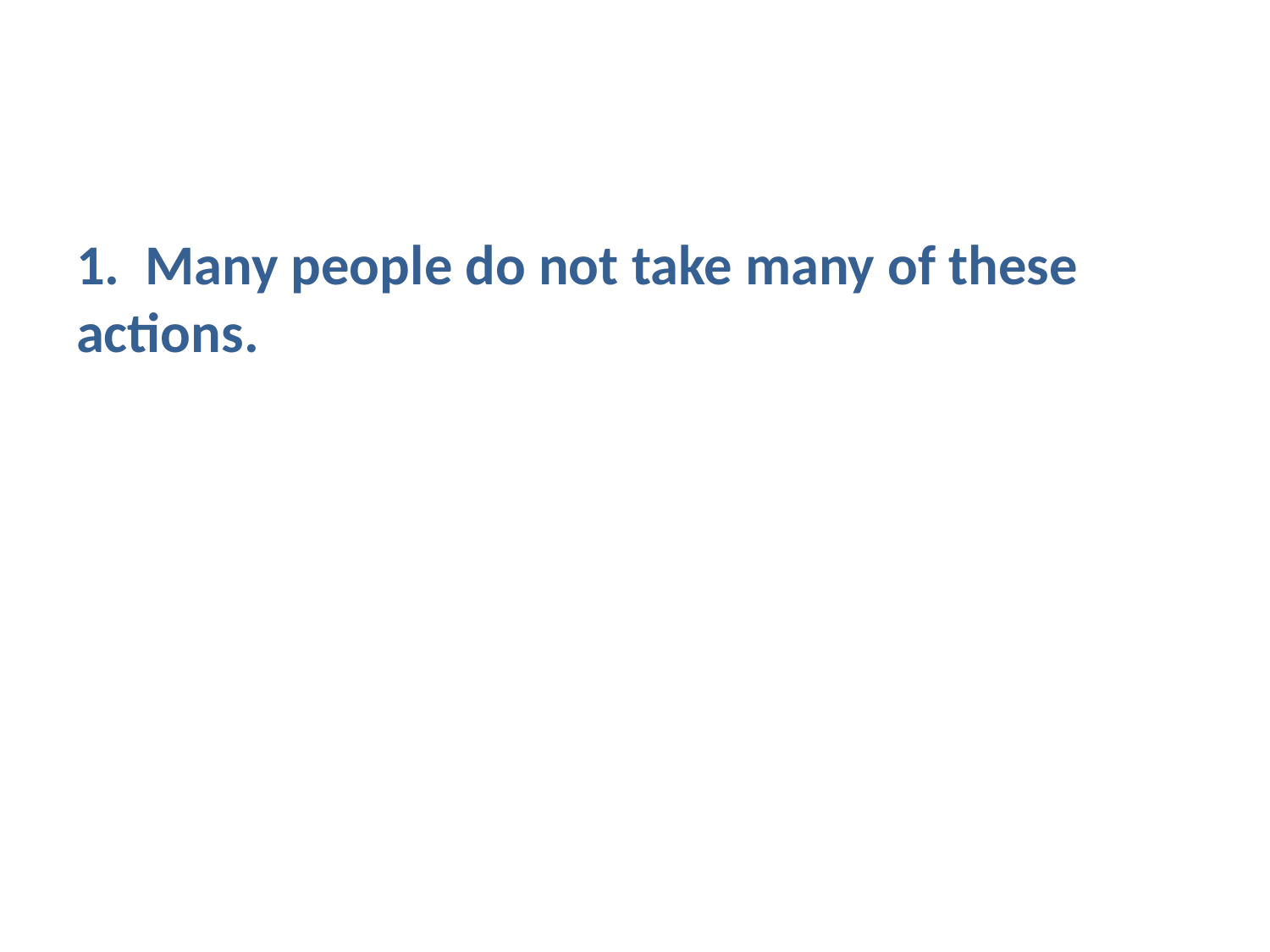

1.  Many people do not take many of these actions.